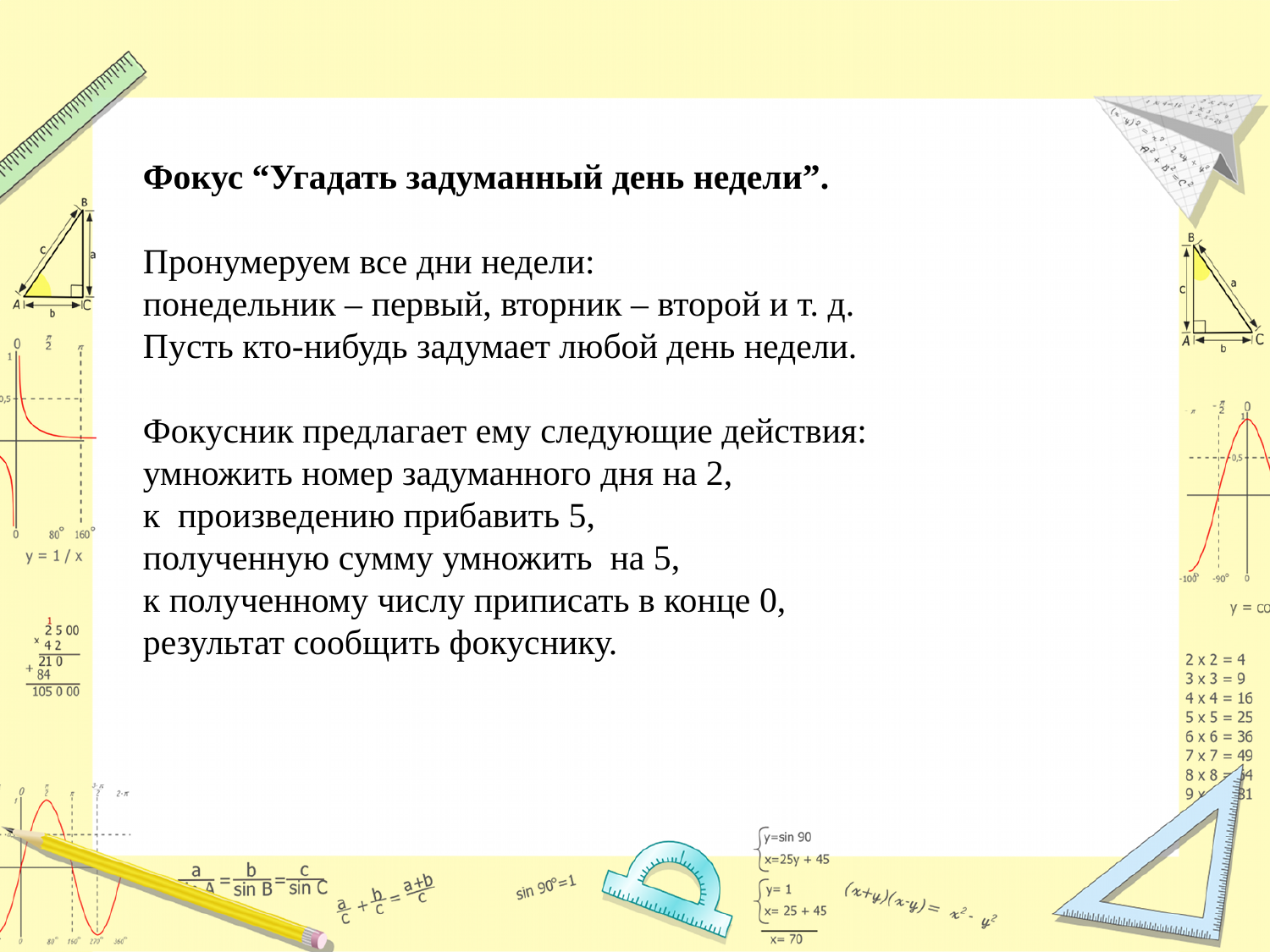

Фокус “Угадать задуманный день недели”.

Пронумеруем все дни недели:
понедельник – первый, вторник – второй и т. д.
Пусть кто-нибудь задумает любой день недели.

Фокусник предлагает ему следующие действия:
умножить номер задуманного дня на 2,
к  произведению прибавить 5,
полученную сумму умножить  на 5,
к полученному числу приписать в конце 0,
результат сообщить фокуснику.